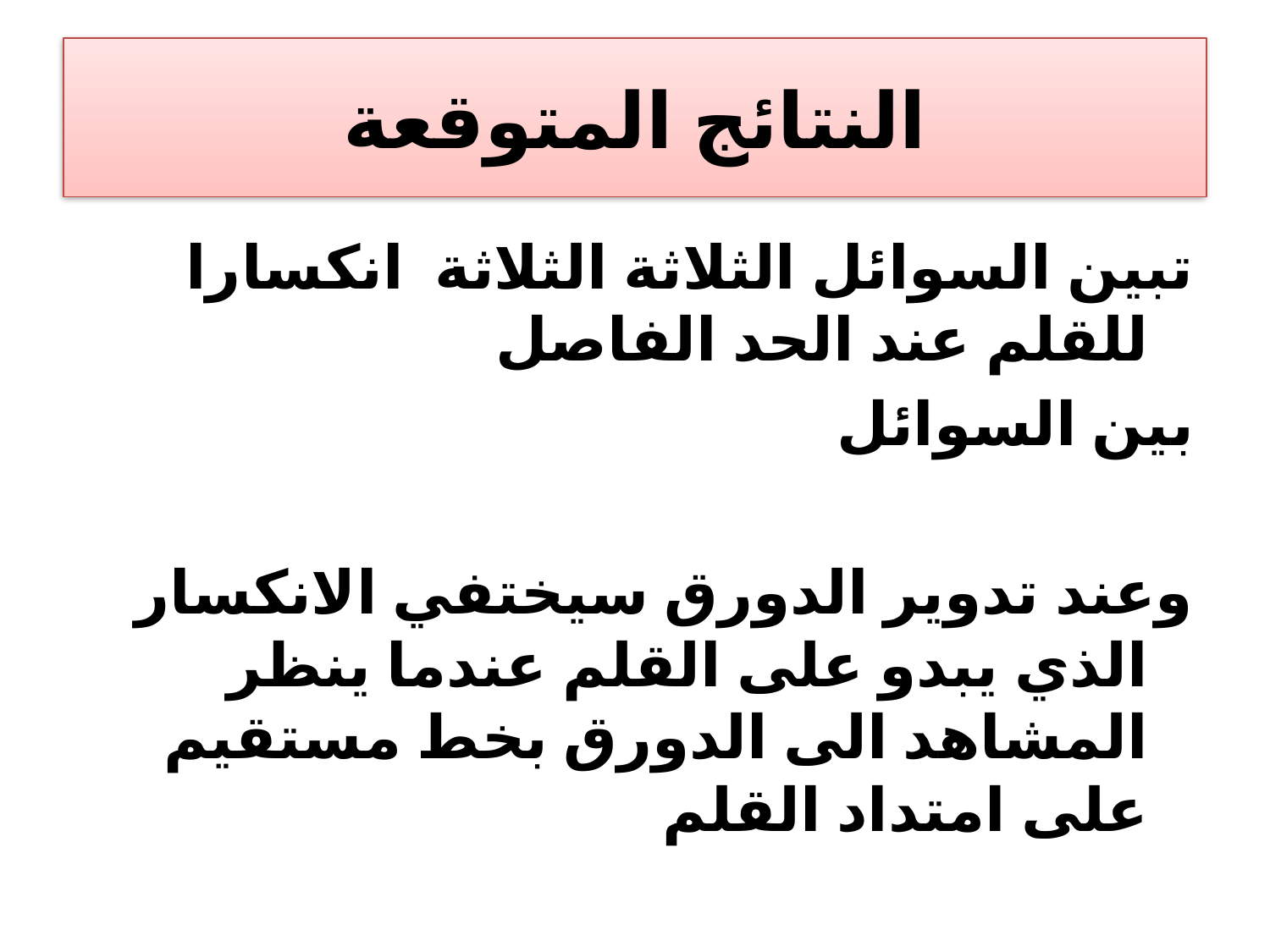

# النتائج المتوقعة
تبين السوائل الثلاثة الثلاثة  انكسارا للقلم عند الحد الفاصل
بين السوائل

وعند تدوير الدورق سيختفي الانكسار  الذي يبدو على القلم عندما ينظر المشاهد الى الدورق بخط مستقيم على امتداد القلم